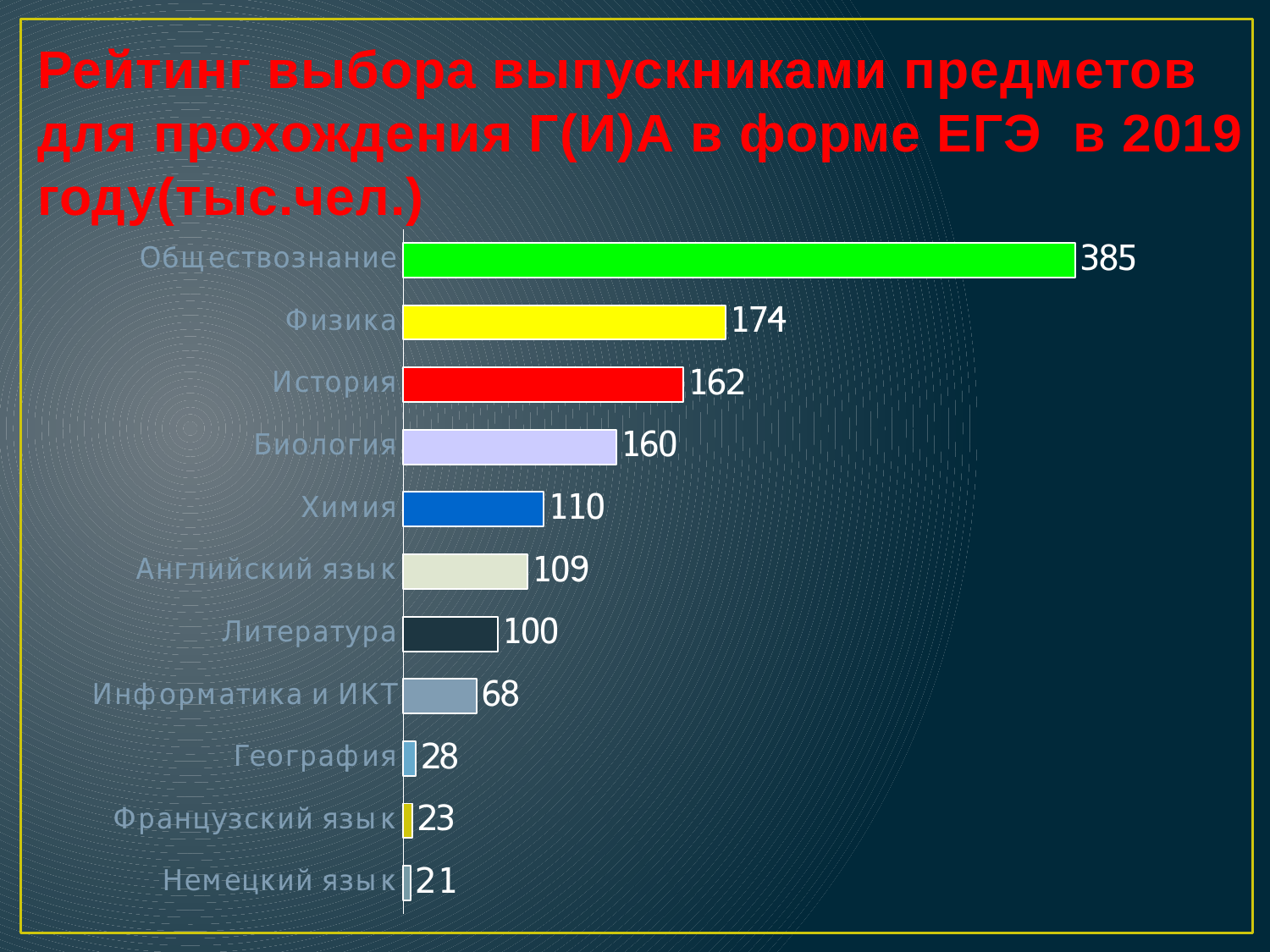

Рейтинг выбора выпускниками предметов для прохождения Г(И)А в форме ЕГЭ  в 2019 году(тыс.чел.)

### Chart

| Category |  |
|---|---|
| Немецкий язык | 21.0 |
| Французский язык | 27.0 |
| География | 38.0 |
| Информатика и ИКТ | 218.0 |
| Литература | 279.0 |
| Английский язык | 367.0 |
| Химия | 416.0 |
| Биология | 630.0 |
| История | 829.0 |
| Физика | 953.0 |
| Обществознание | 1988.0 |